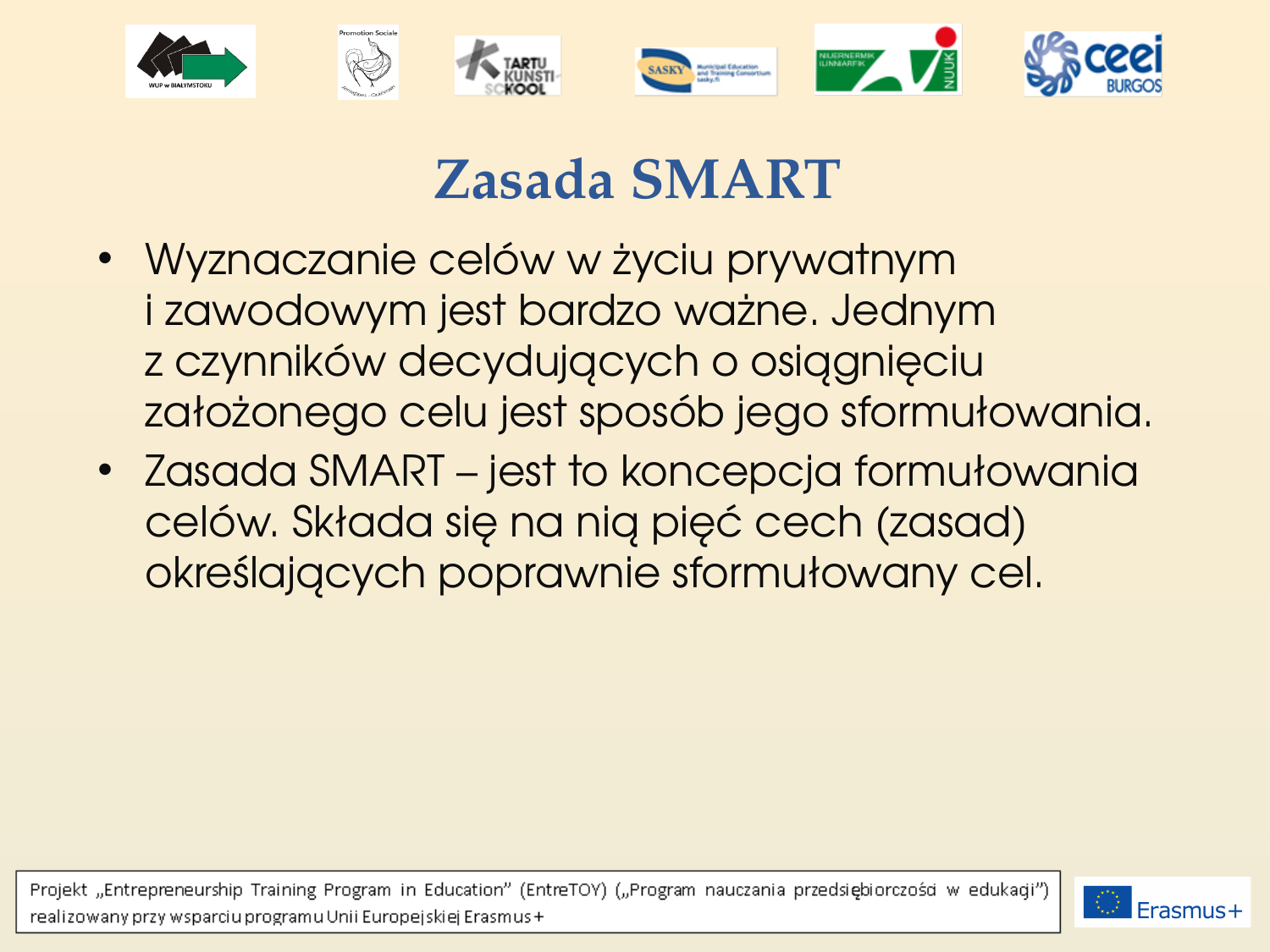

# Zasada SMART
Wyznaczanie celów w życiu prywatnym
i zawodowym jest bardzo ważne. Jednym
z czynników decydujących o osiągnięciu założonego celu jest sposób jego sformułowania.
Zasada SMART – jest to koncepcja formułowania celów. Składa się na nią pięć cech (zasad) określających poprawnie sformułowany cel.